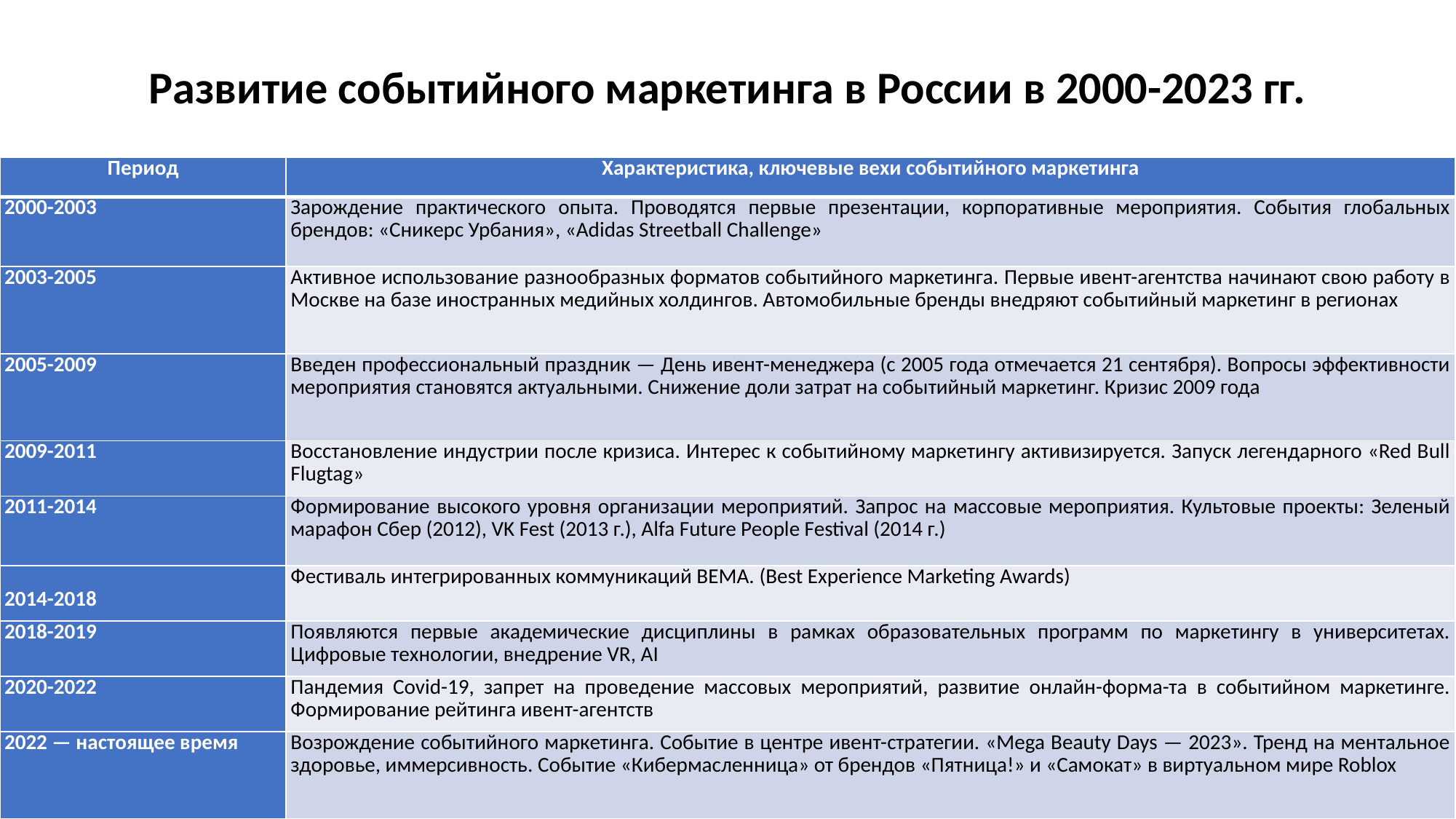

# Развитие событийного маркетинга в России в 2000-2023 гг.
| Период | Характеристика, ключевые вехи событийного маркетинга |
| --- | --- |
| 2000-2003 | Зарождение практического опыта. Проводятся первые презентации, корпоративные мероприятия. События глобальных брендов: «Сникерс Урбания», «Adidas Streetball Challenge» |
| 2003-2005 | Активное использование разнообразных форматов событийного маркетинга. Первые ивент-агентства начинают свою работу в Москве на базе иностранных медийных холдингов. Автомобильные бренды внедряют событийный маркетинг в регионах |
| 2005-2009 | Введен профессиональный праздник — День ивент-менеджера (с 2005 года отмечается 21 сентября). Вопросы эффективности мероприятия становятся актуальными. Снижение доли затрат на событийный маркетинг. Кризис 2009 года |
| 2009-2011 | Восстановление индустрии после кризиса. Интерес к событийному маркетингу активизируется. Запуск легендарного «Red Bull Flugtag» |
| 2011-2014 | Формирование высокого уровня организации мероприятий. Запрос на массовые мероприятия. Культовые проекты: Зеленый марафон Сбер (2012), VK Fest (2013 г.), Alfa Future People Festival (2014 г.) |
| 2014-2018 | Фестиваль интегрированных коммуникаций BEMA. (Best Experience Marketing Awards) |
| 2018-2019 | Появляются первые академические дисциплины в рамках образовательных программ по маркетингу в университетах. Цифровые технологии, внедрение VR, AI |
| 2020-2022 | Пандемия Covid-19, запрет на проведение массовых мероприятий, развитие онлайн-форма-та в событийном маркетинге. Формирование рейтинга ивент-агентств |
| 2022 — настоящее время | Возрождение событийного маркетинга. Событие в центре ивент-стратегии. «Mega Beauty Days — 2023». Тренд на ментальное здоровье, иммерсивность. Событие «Кибермасленница» от брендов «Пятница!» и «Самокат» в виртуальном мире Roblox |